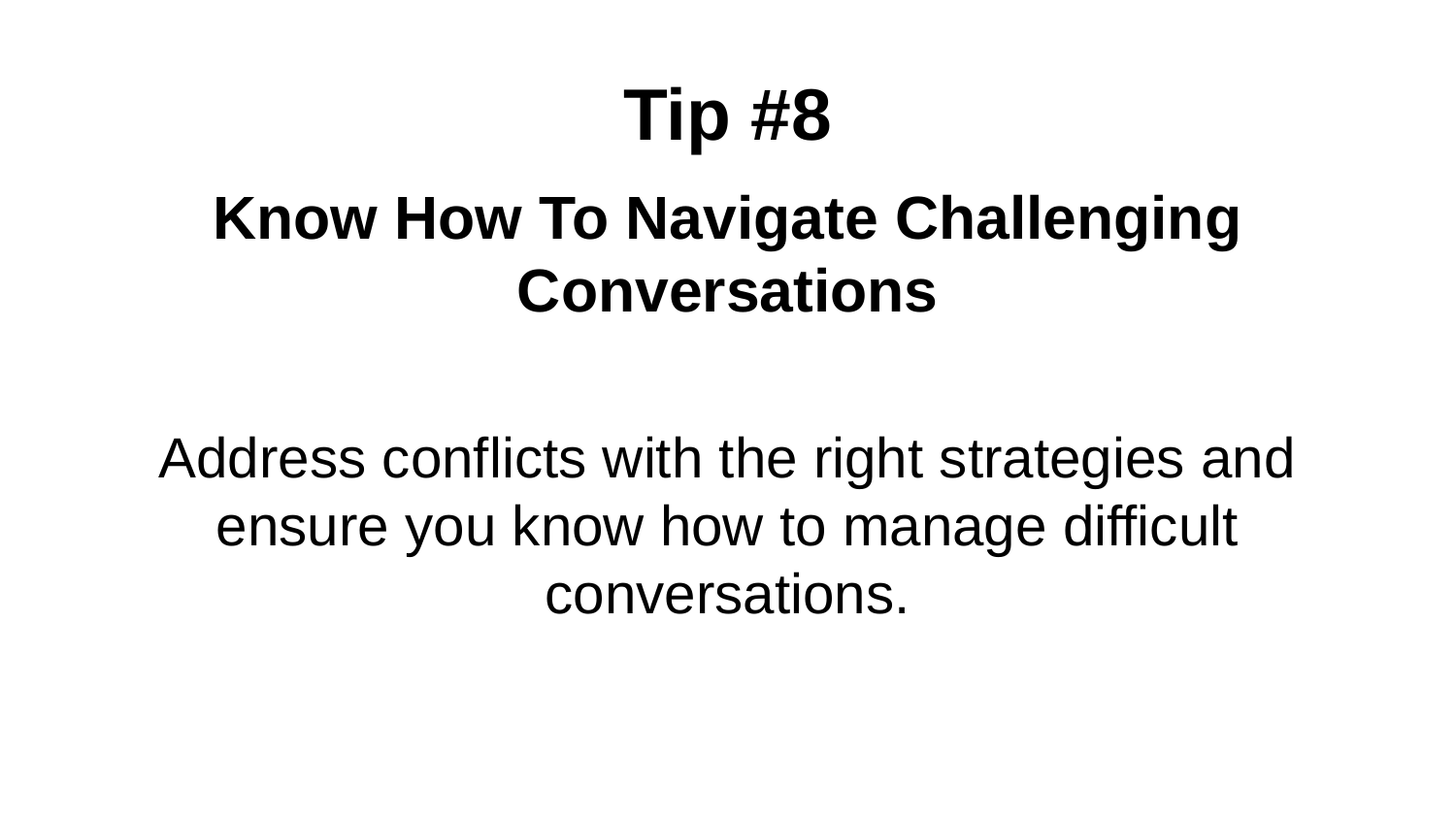

# Tip #8

Know How To Navigate Challenging Conversations

Address conflicts with the right strategies and ensure you know how to manage difficult conversations.